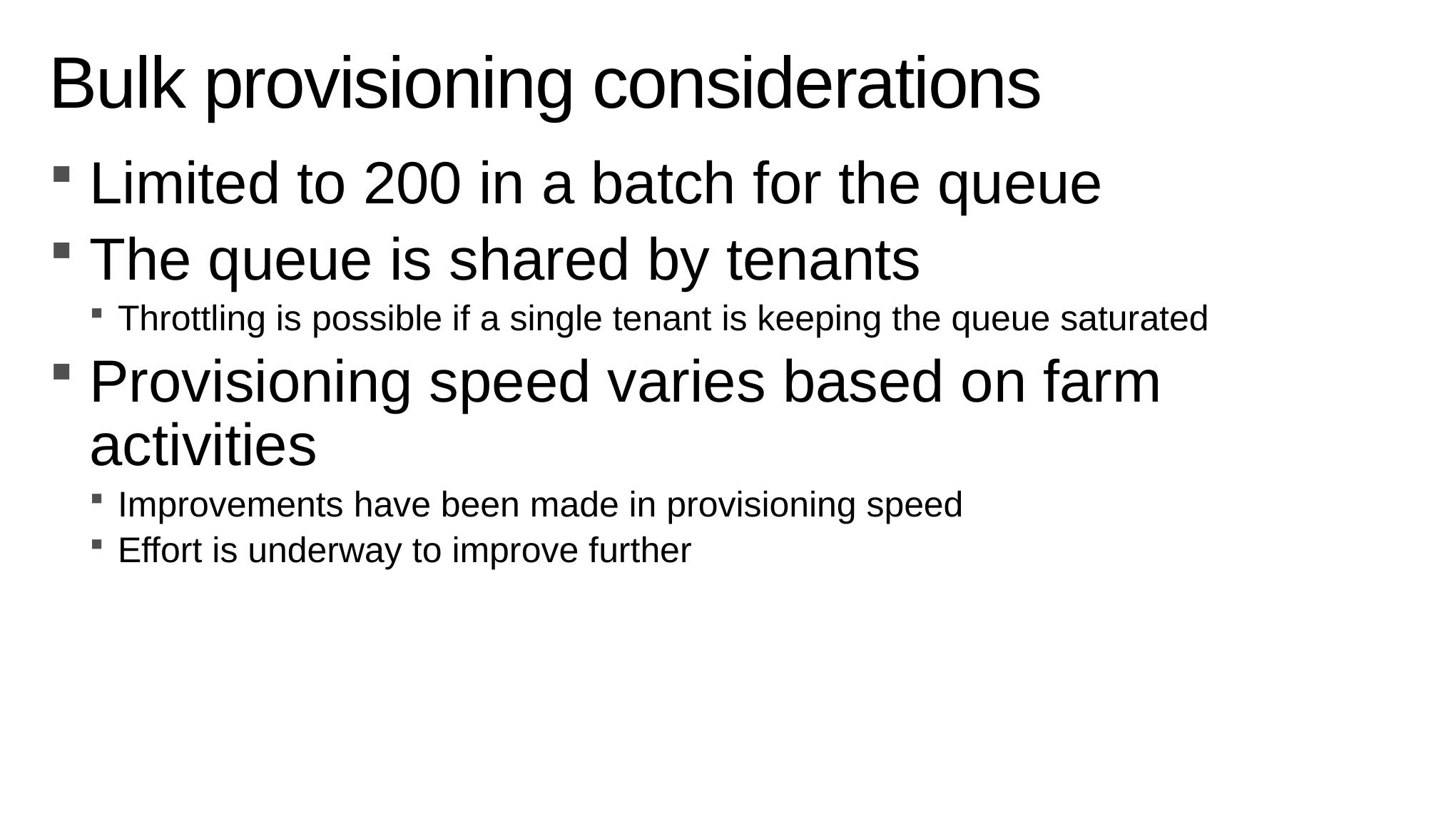

# Bulk provisioning considerations
Limited to 200 in a batch for the queue
The queue is shared by tenants
Throttling is possible if a single tenant is keeping the queue saturated
Provisioning speed varies based on farm activities
Improvements have been made in provisioning speed
Effort is underway to improve further